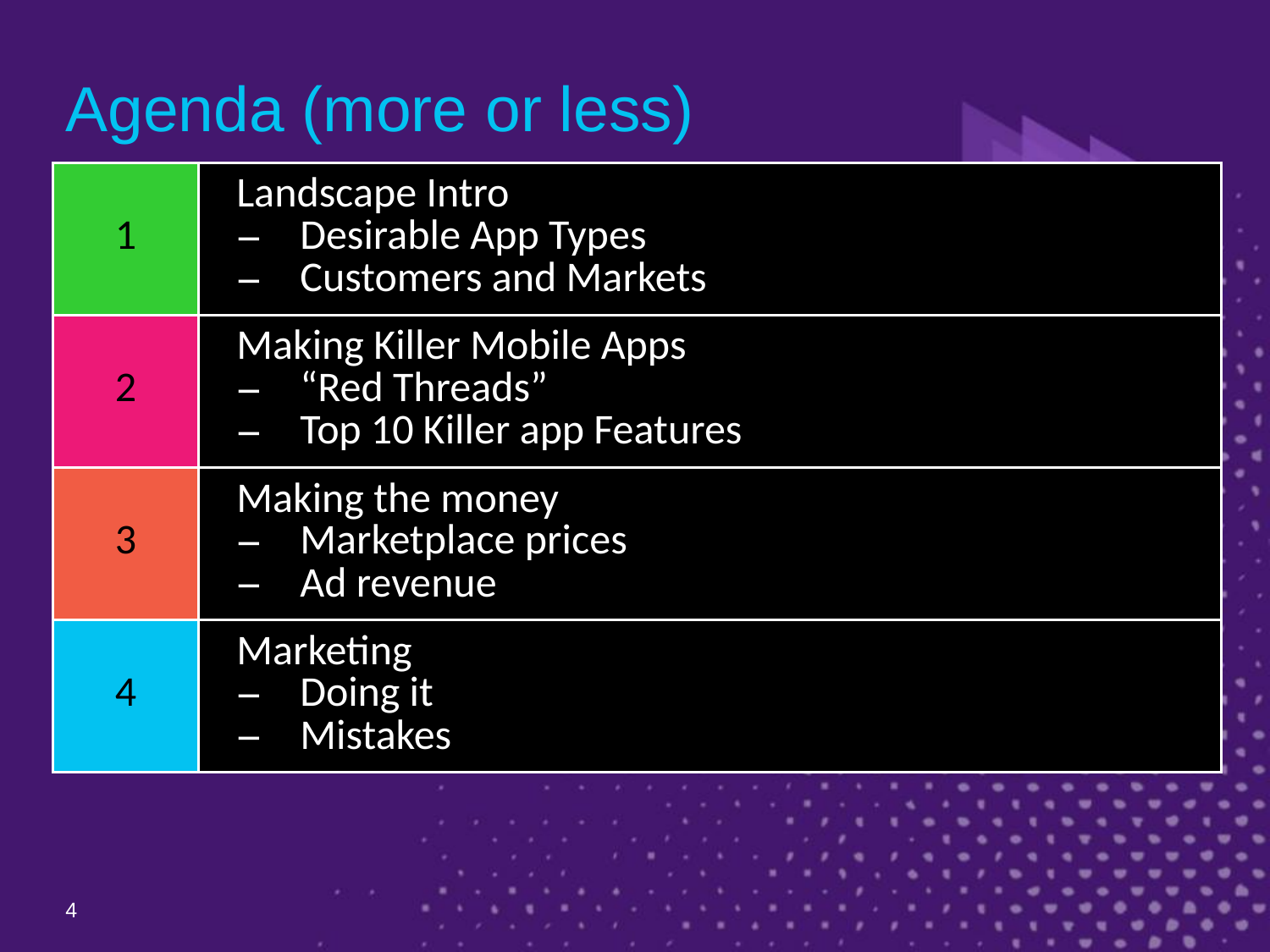

# Agenda (more or less)
| 1 | Landscape Intro Desirable App Types Customers and Markets |
| --- | --- |
| 2 | Making Killer Mobile Apps “Red Threads” Top 10 Killer app Features |
| 3 | Making the money Marketplace prices Ad revenue |
| 4 | Marketing Doing it Mistakes |
4